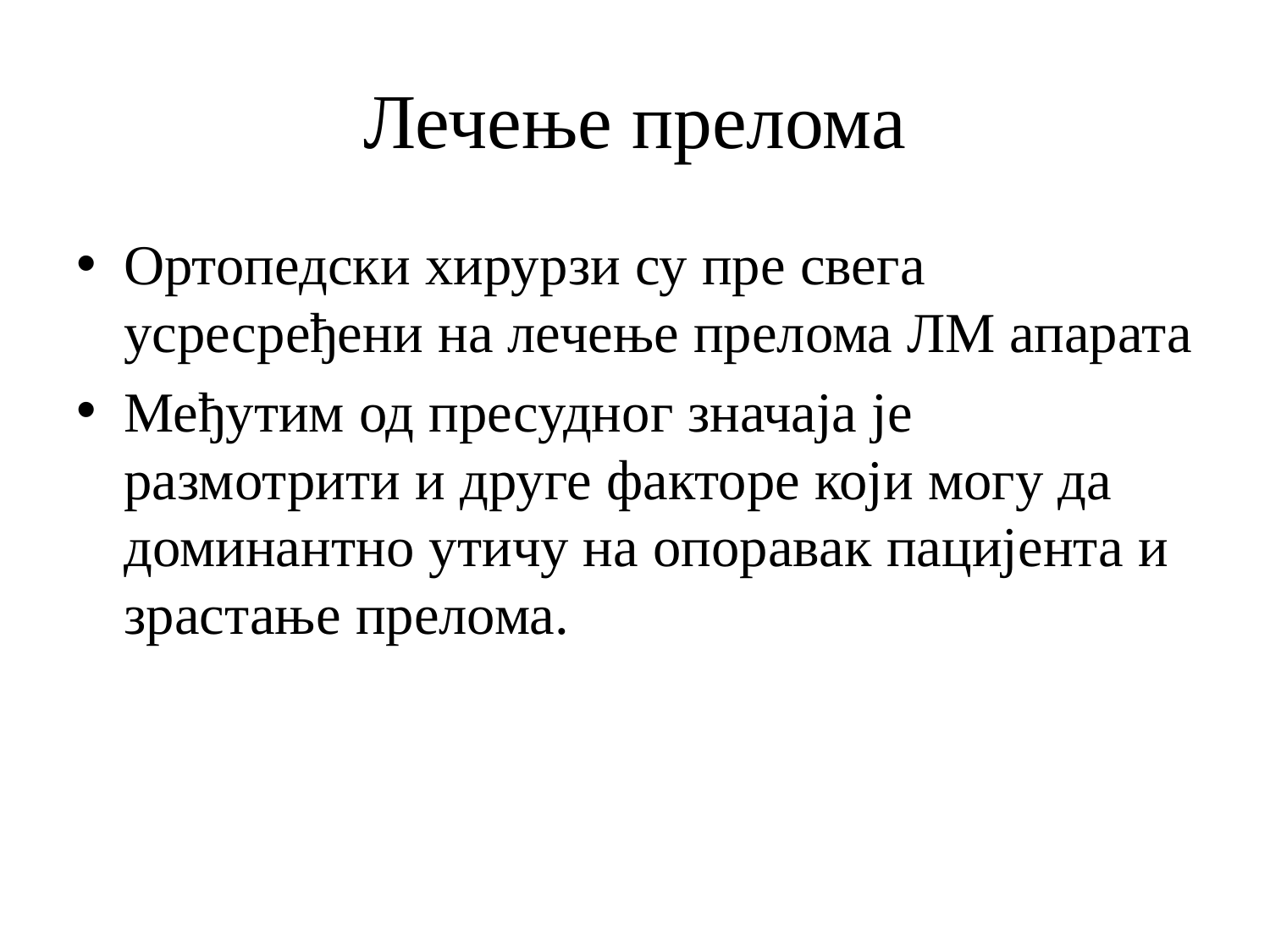

# Лечење прелома
Ортопедски хирурзи су пре свега усресређени на лечење прелома ЛМ апарата
Међутим од пресудног значаја је размотрити и друге факторе који могу да доминантно утичу на опоравак пацијента и зрастање прелома.